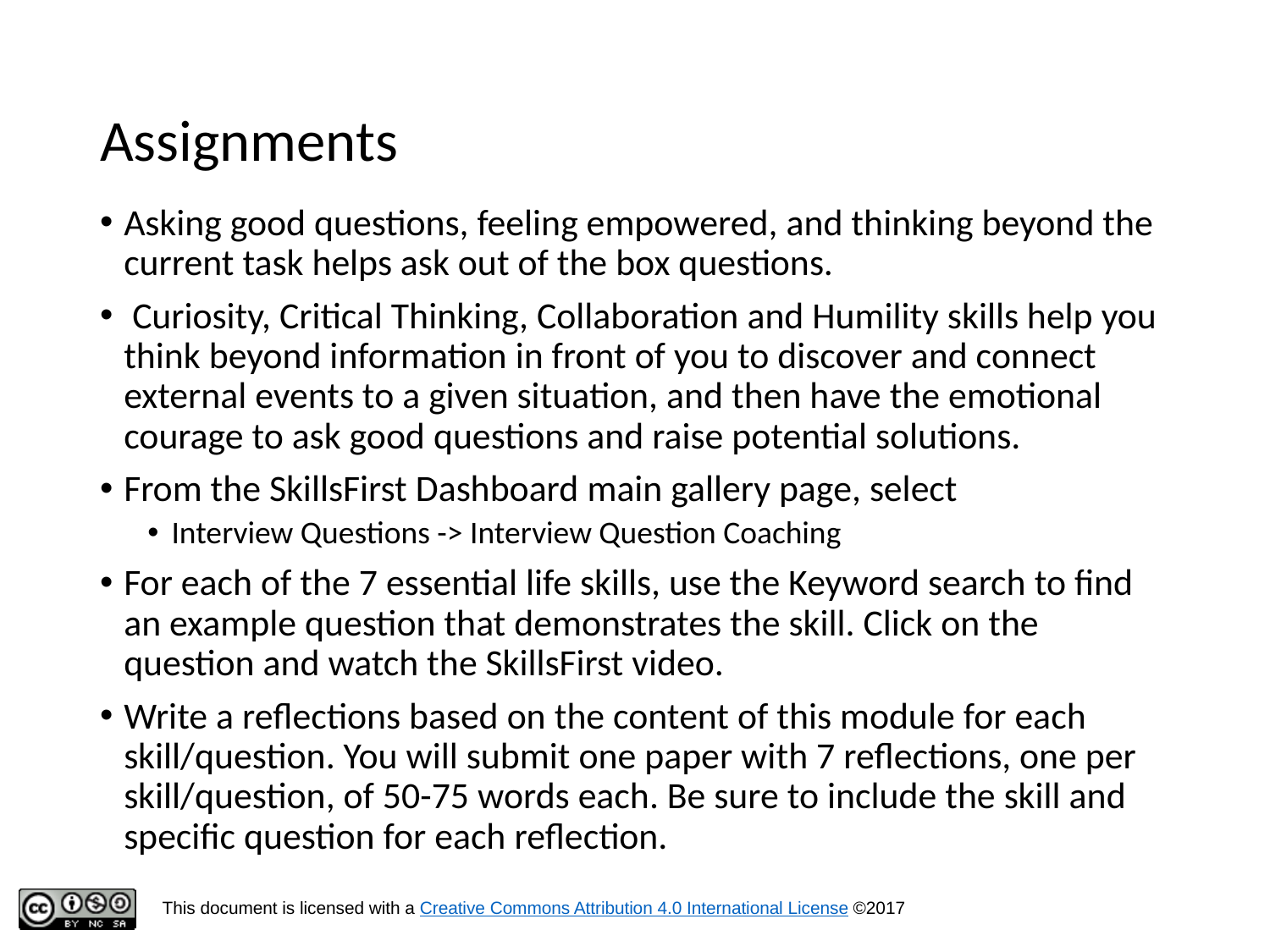

# Assignments
Asking good questions, feeling empowered, and thinking beyond the current task helps ask out of the box questions.
 Curiosity, Critical Thinking, Collaboration and Humility skills help you think beyond information in front of you to discover and connect external events to a given situation, and then have the emotional courage to ask good questions and raise potential solutions.
From the SkillsFirst Dashboard main gallery page, select
Interview Questions -> Interview Question Coaching
For each of the 7 essential life skills, use the Keyword search to find an example question that demonstrates the skill. Click on the question and watch the SkillsFirst video.
Write a reflections based on the content of this module for each skill/question. You will submit one paper with 7 reflections, one per skill/question, of 50-75 words each. Be sure to include the skill and specific question for each reflection.